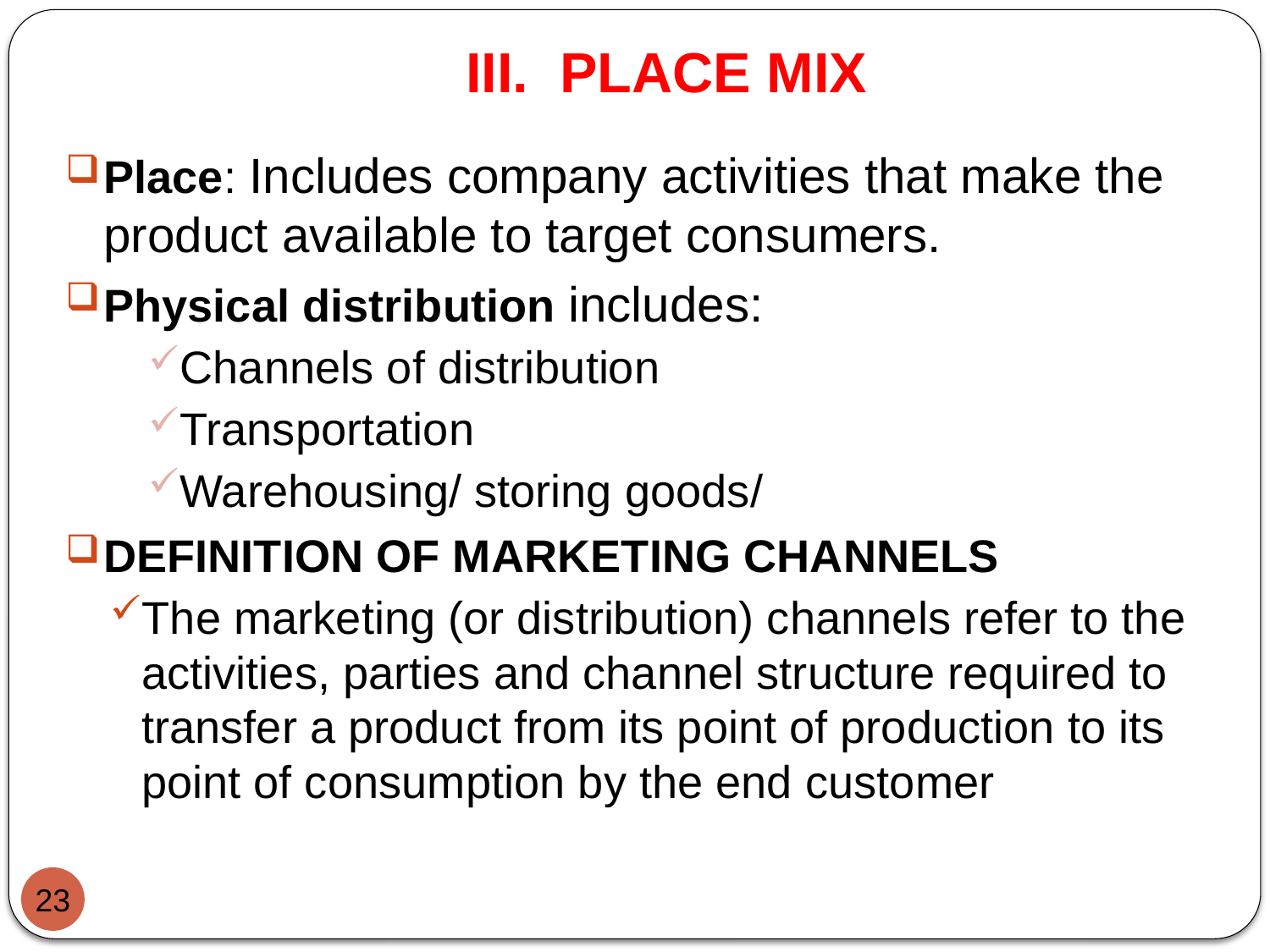

# III.  PLACE MIX
Place: Includes company activities that make the product available to target consumers.
Physical distribution includes:
Channels of distribution
Transportation
Warehousing/ storing goods/
DEFINITION OF MARKETING CHANNELS
The marketing (or distribution) channels refer to the activities, parties and channel structure required to transfer a product from its point of production to its point of consumption by the end customer

23